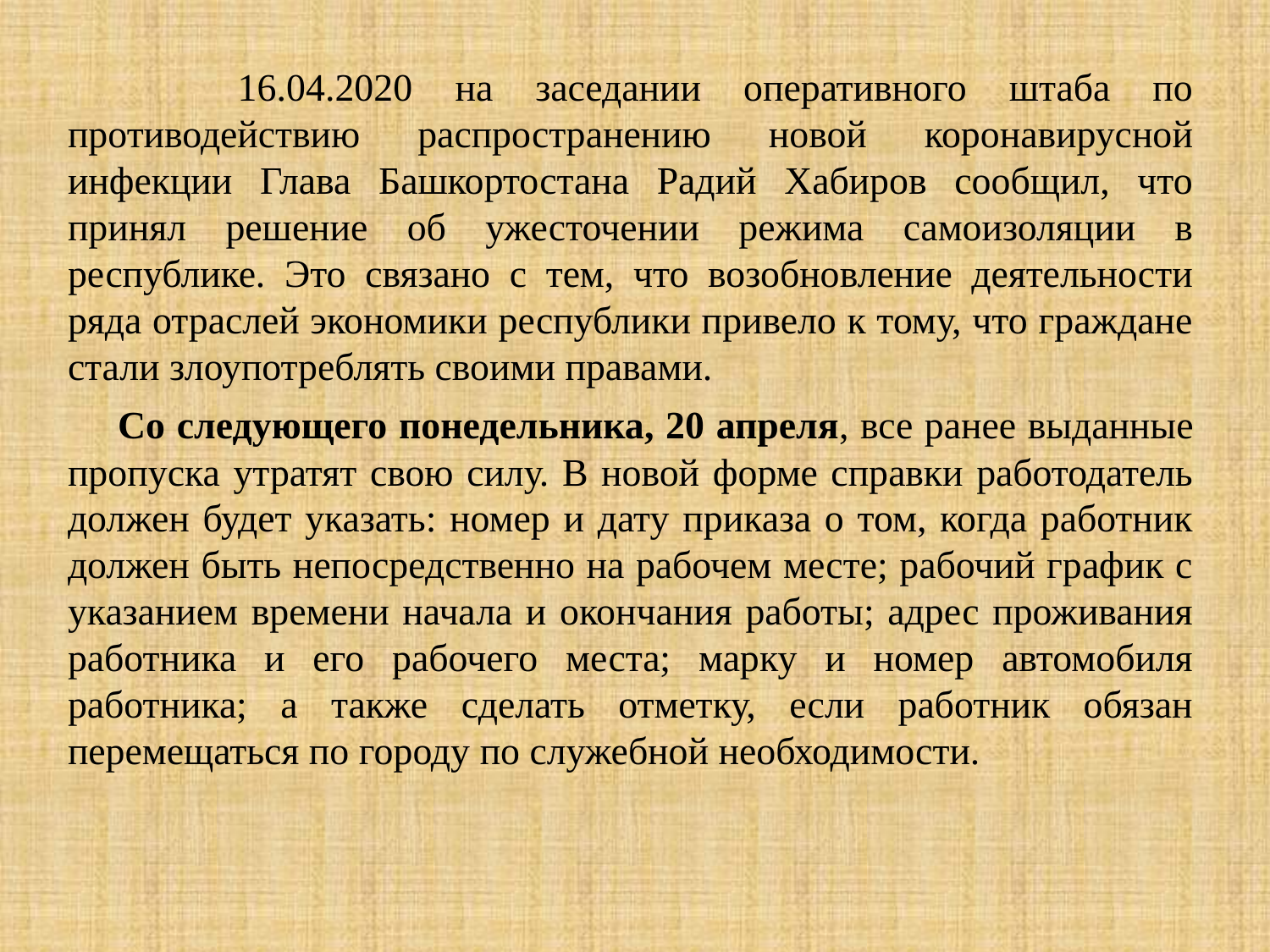

#
    16.04.2020 на заседании оперативного штаба по противодействию распространению новой коронавирусной инфекции Глава Башкортостана Радий Хабиров сообщил, что принял решение об ужесточении режима самоизоляции в республике. Это связано с тем, что возобновление деятельности ряда отраслей экономики республики привело к тому, что граждане стали злоупотреблять своими правами.
    Со следующего понедельника, 20 апреля, все ранее выданные пропуска утратят свою силу. В новой форме справки работодатель должен будет указать: номер и дату приказа о том, когда работник должен быть непосредственно на рабочем месте; рабочий график с указанием времени начала и окончания работы; адрес проживания работника и его рабочего места; марку и номер автомобиля работника; а также сделать отметку, если работник обязан перемещаться по городу по служебной необходимости.